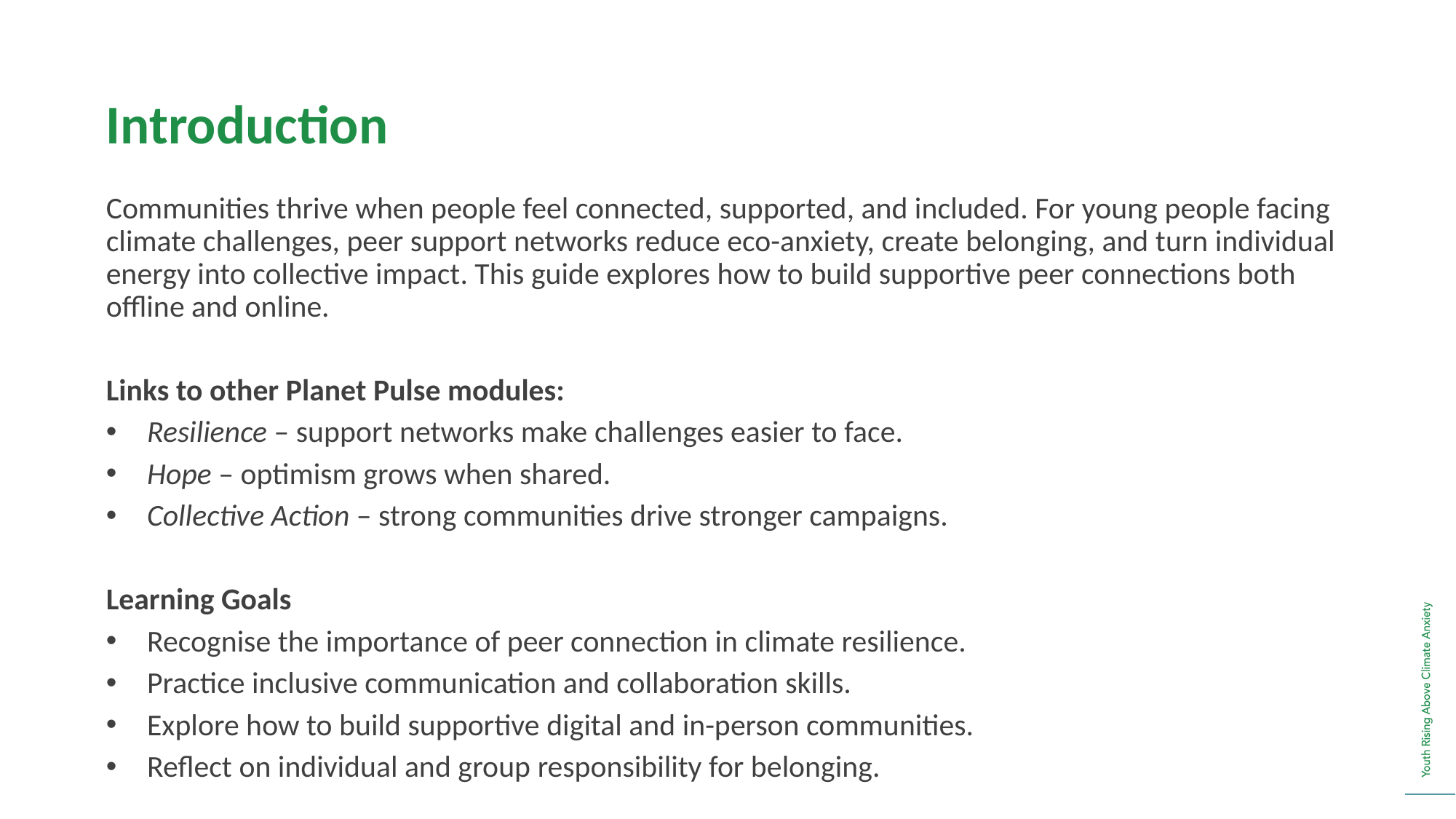

Introduction
Communities thrive when people feel connected, supported, and included. For young people facing climate challenges, peer support networks reduce eco-anxiety, create belonging, and turn individual energy into collective impact. This guide explores how to build supportive peer connections both offline and online.

Links to other Planet Pulse modules:
Resilience – support networks make challenges easier to face.
Hope – optimism grows when shared.
Collective Action – strong communities drive stronger campaigns.

Learning Goals
Recognise the importance of peer connection in climate resilience.
Practice inclusive communication and collaboration skills.
Explore how to build supportive digital and in-person communities.
Reflect on individual and group responsibility for belonging.